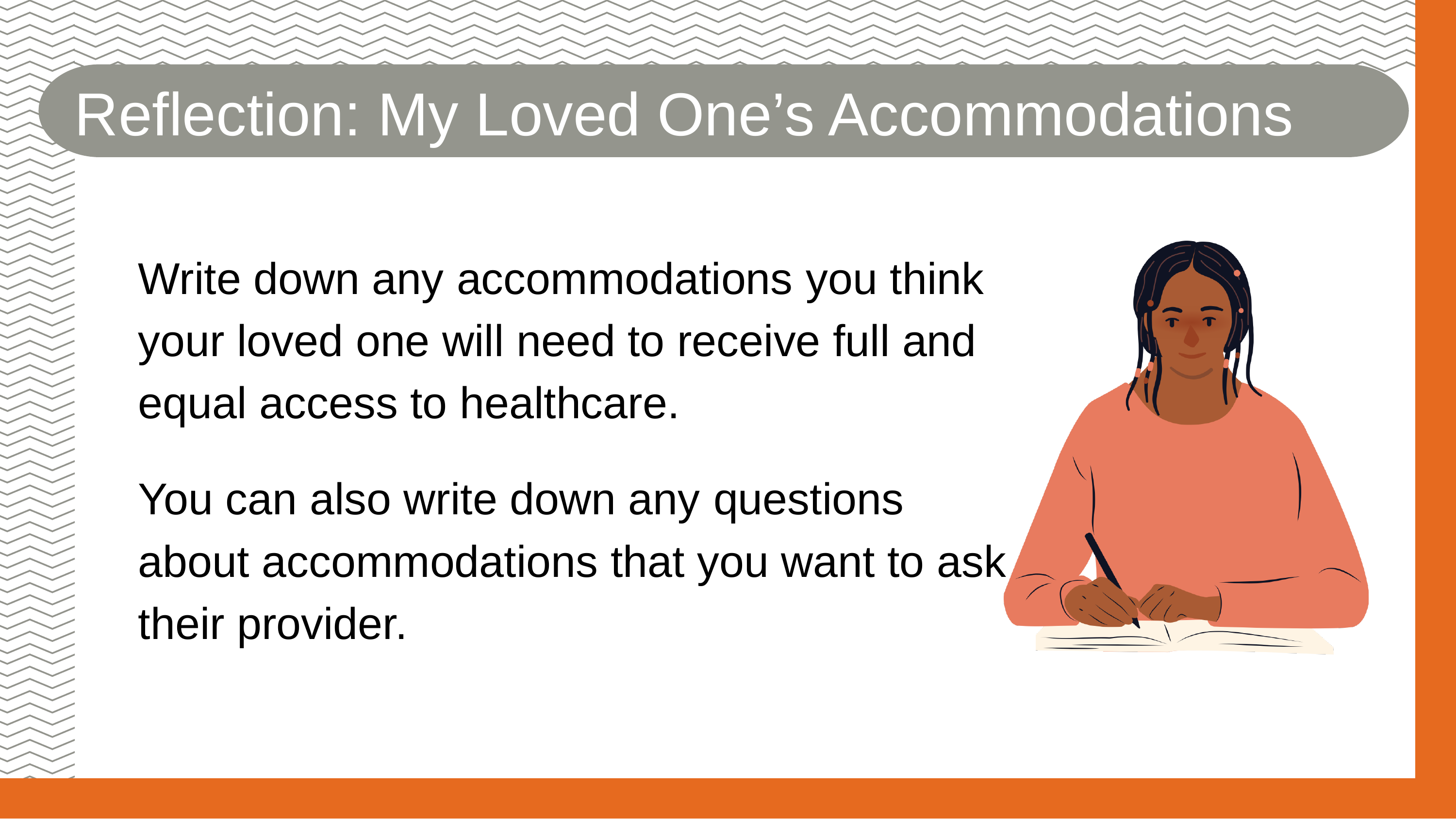

Reflection: My Loved One’s Accommodations

Write down any accommodations you think your loved one will need to receive full and equal access to healthcare.

You can also write down any questions about accommodations that you want to ask their provider.